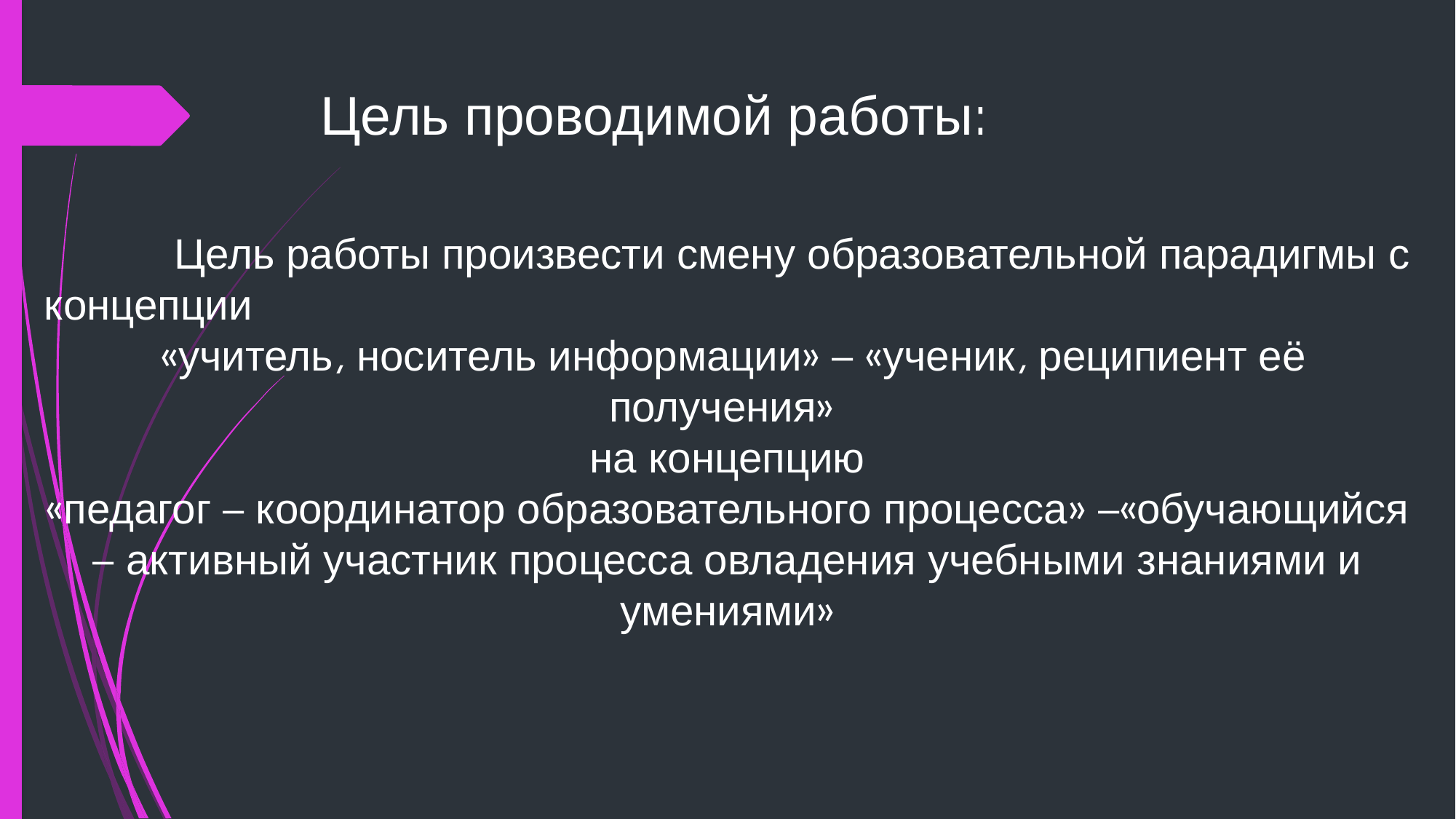

# Цель проводимой работы:
           Цель работы произвести смену образовательной парадигмы с концепции
 «учитель, носитель информации» – «ученик, реципиент её получения»
на концепцию
«педагог – координатор образовательного процесса» –«обучающийся – активный участник процесса овладения учебными знаниями и умениями»